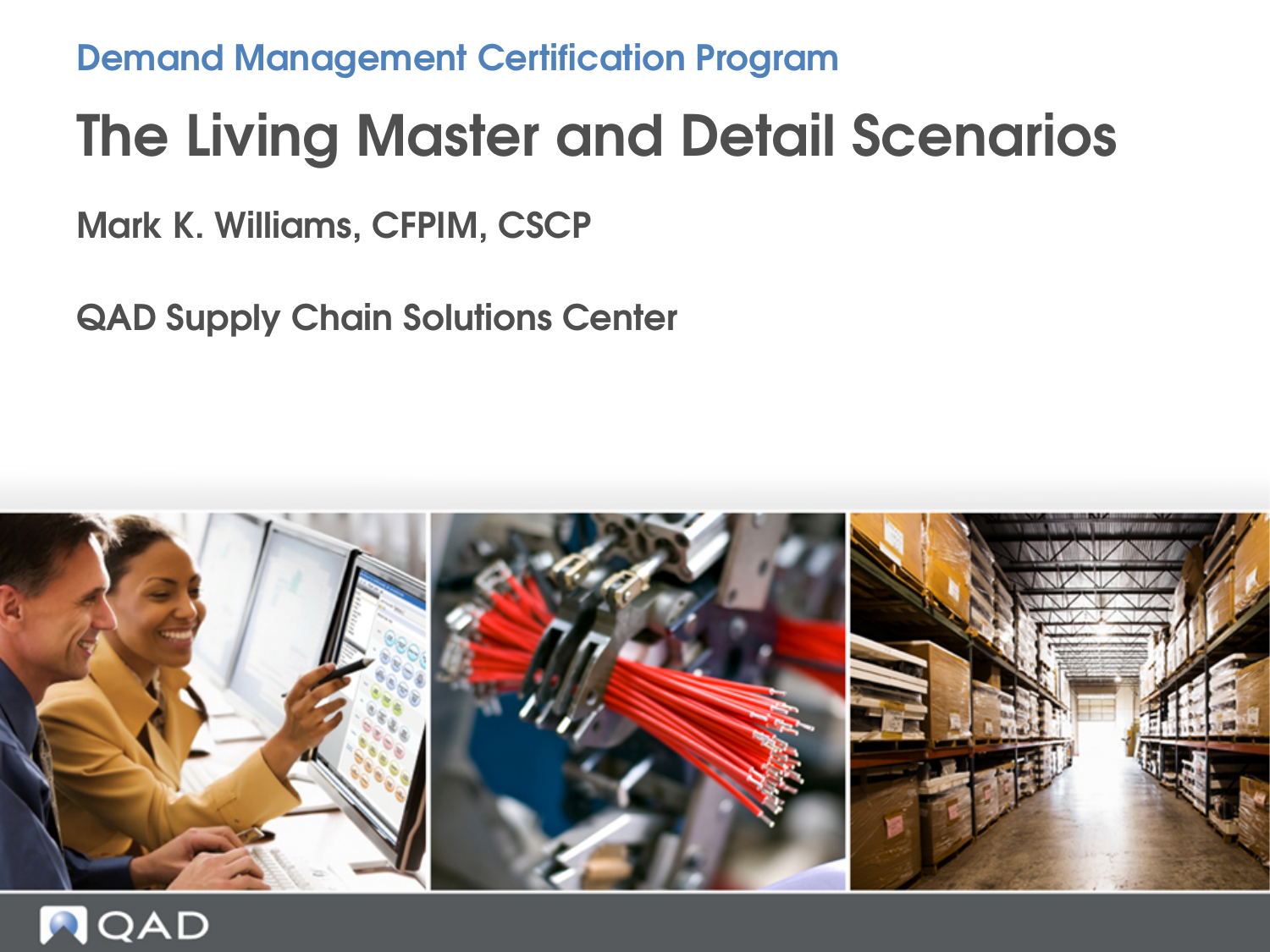

Demand Management Certification Program
# The Living Master and Detail Scenarios
Mark K. Williams, CFPIM, CSCP
QAD Supply Chain Solutions Center